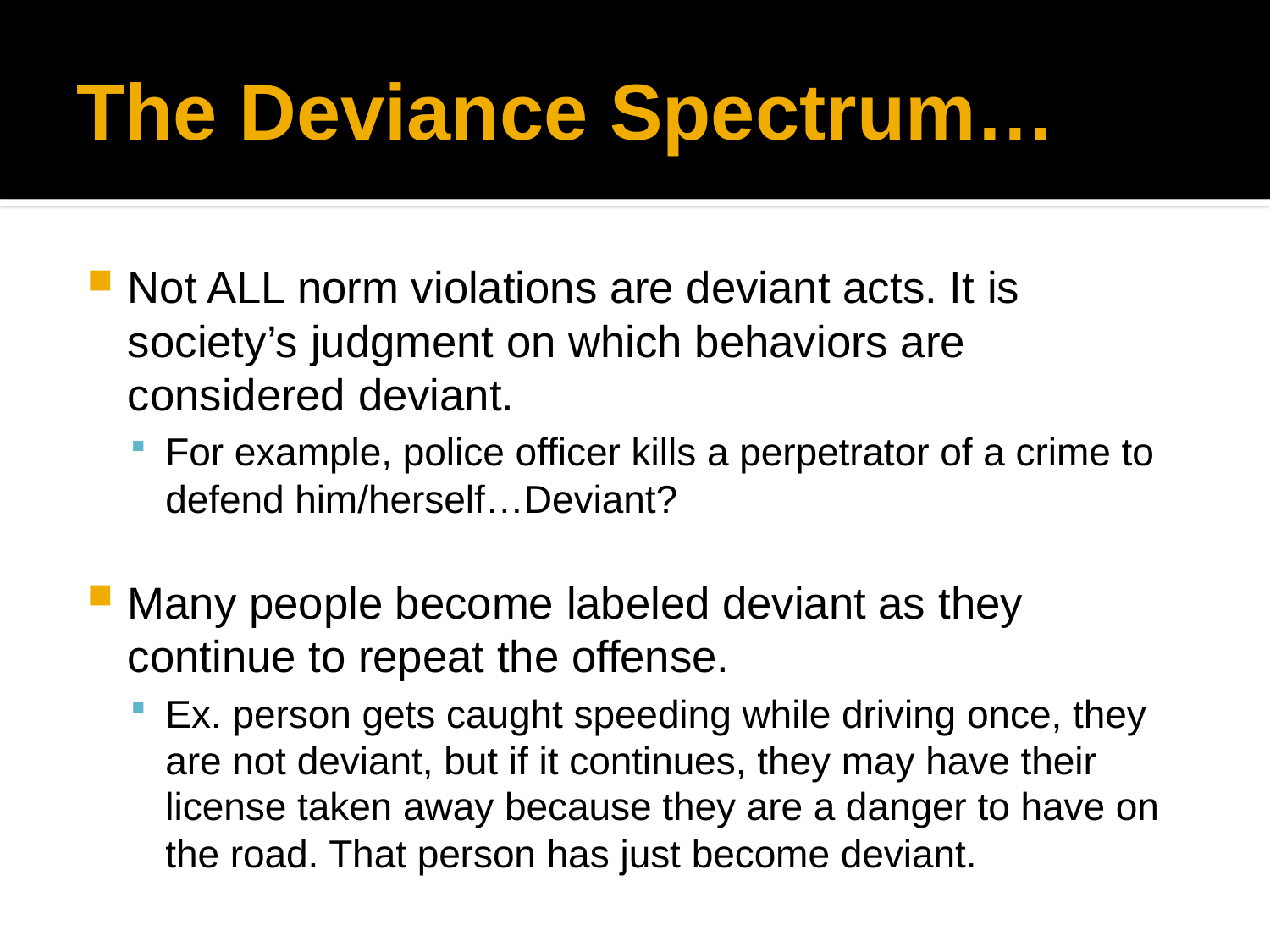

# The Deviance Spectrum…
Not ALL norm violations are deviant acts. It is society’s judgment on which behaviors are considered deviant.
For example, police officer kills a perpetrator of a crime to defend him/herself…Deviant?

Many people become labeled deviant as they continue to repeat the offense.
Ex. person gets caught speeding while driving once, they are not deviant, but if it continues, they may have their license taken away because they are a danger to have on the road. That person has just become deviant.